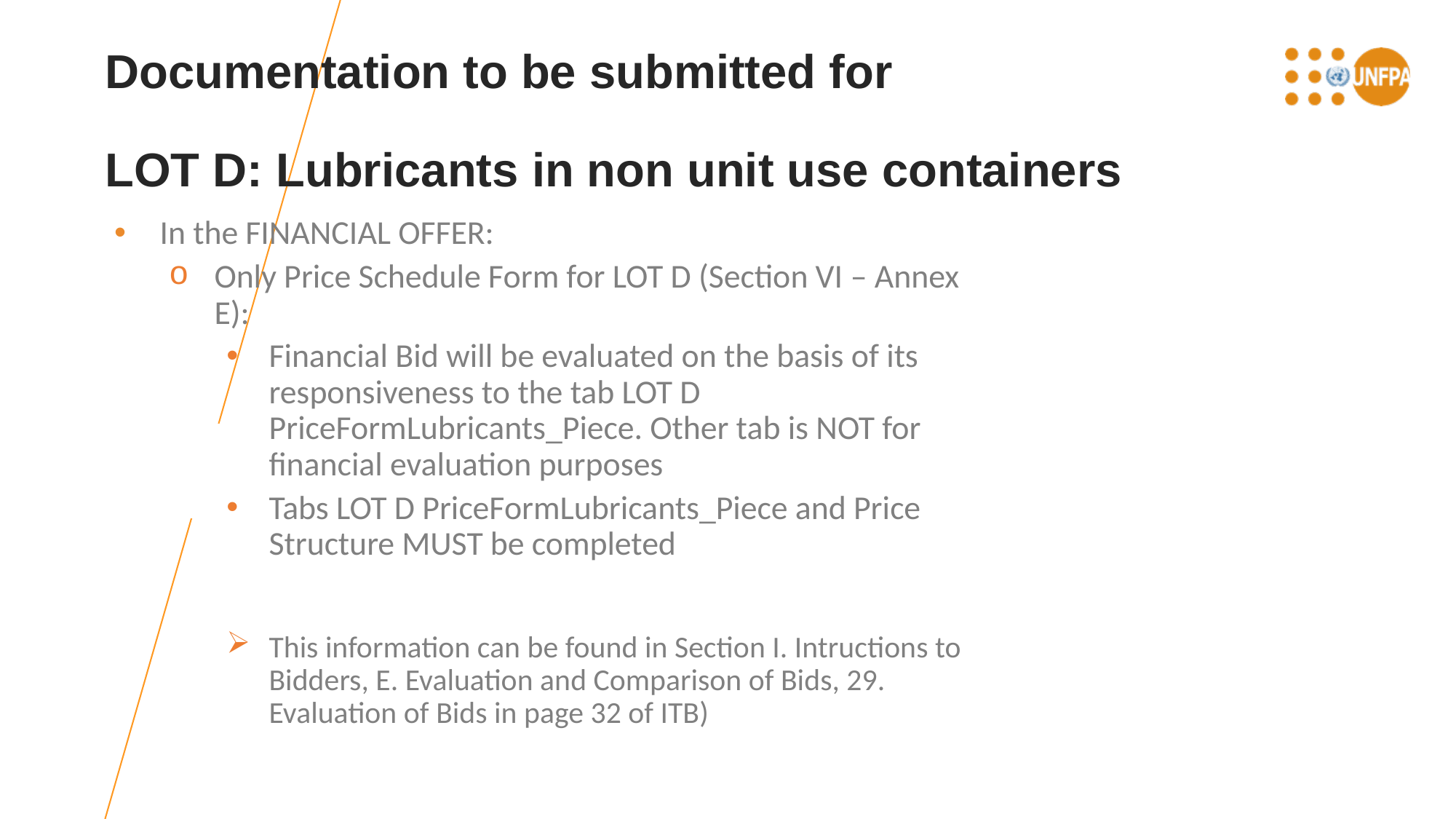

# Documentation to be submitted for LOT D: Lubricants in non unit use containers
In the FINANCIAL OFFER:
Only Price Schedule Form for LOT D (Section VI – Annex E):
Financial Bid will be evaluated on the basis of its responsiveness to the tab LOT D PriceFormLubricants_Piece. Other tab is NOT for financial evaluation purposes
Tabs LOT D PriceFormLubricants_Piece and Price Structure MUST be completed

This information can be found in Section I. Intructions to Bidders, E. Evaluation and Comparison of Bids, 29. Evaluation of Bids in page 32 of ITB)